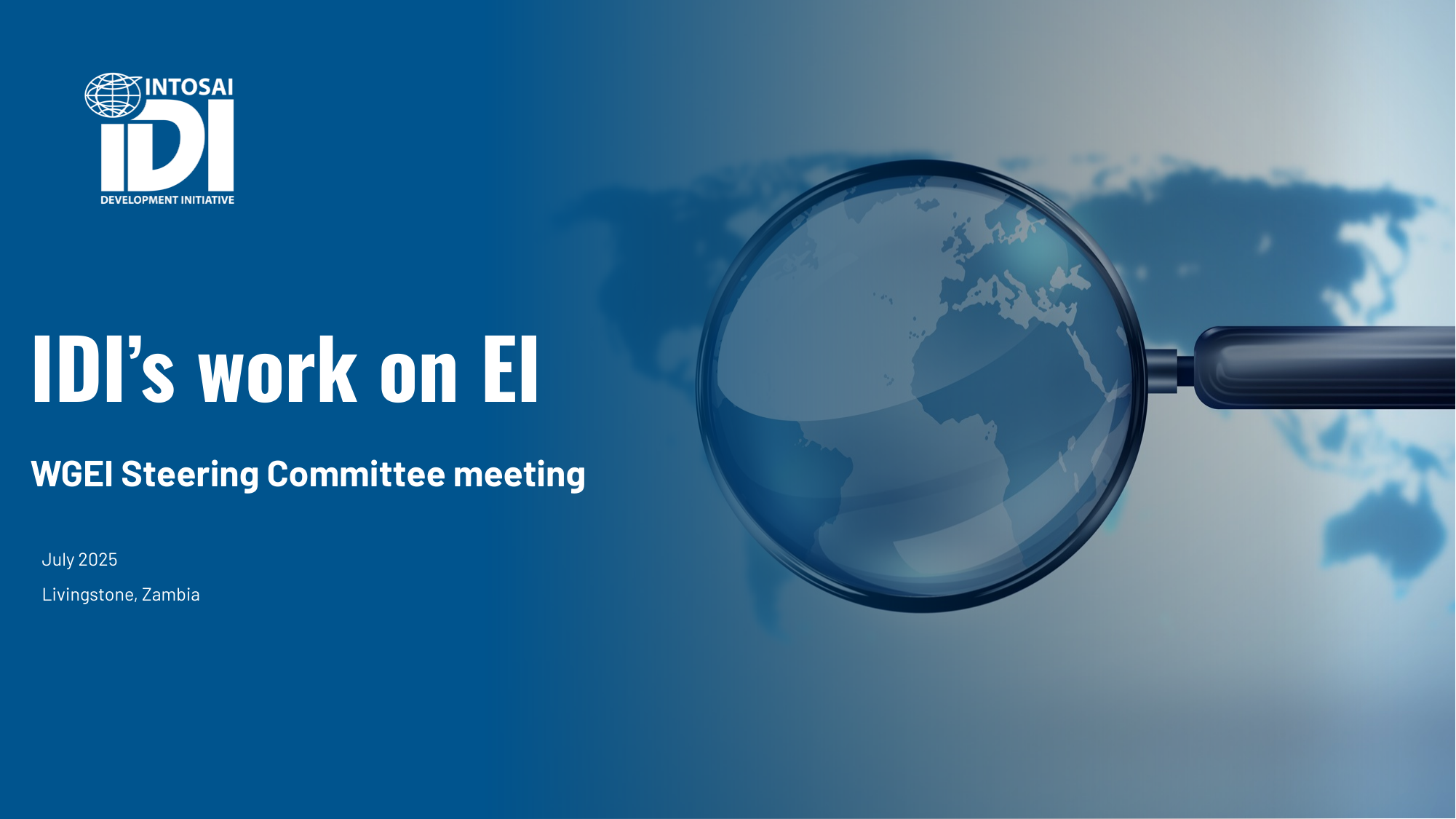

# IDI’s work on EI
WGEI Steering Committee meeting
July 2025
Livingstone, Zambia